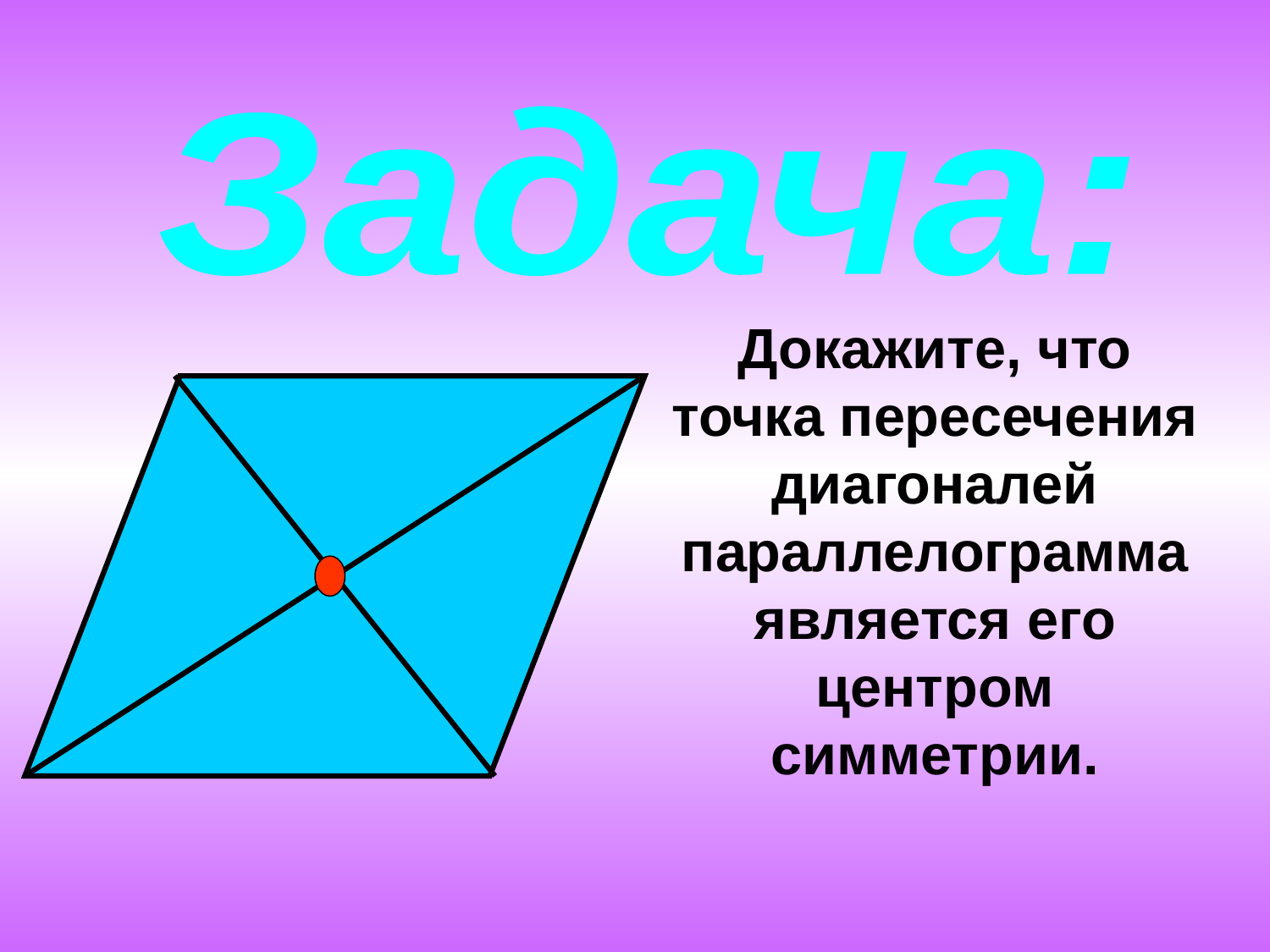

Задача:
Докажите, что точка пересечения диагоналей параллелограмма является его центром симметрии.